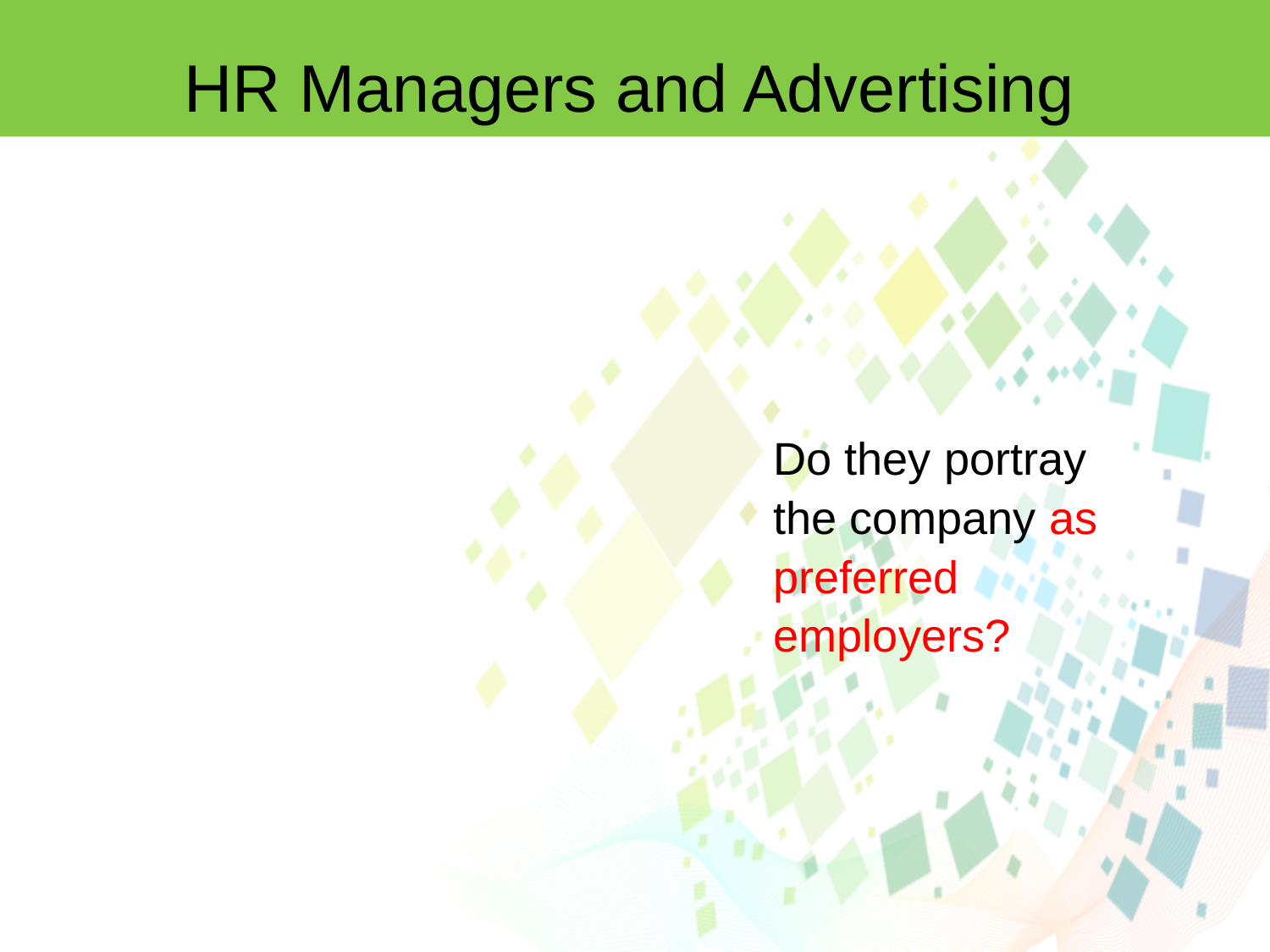

HR Managers and Advertising
Do they portray the company as preferred employers?